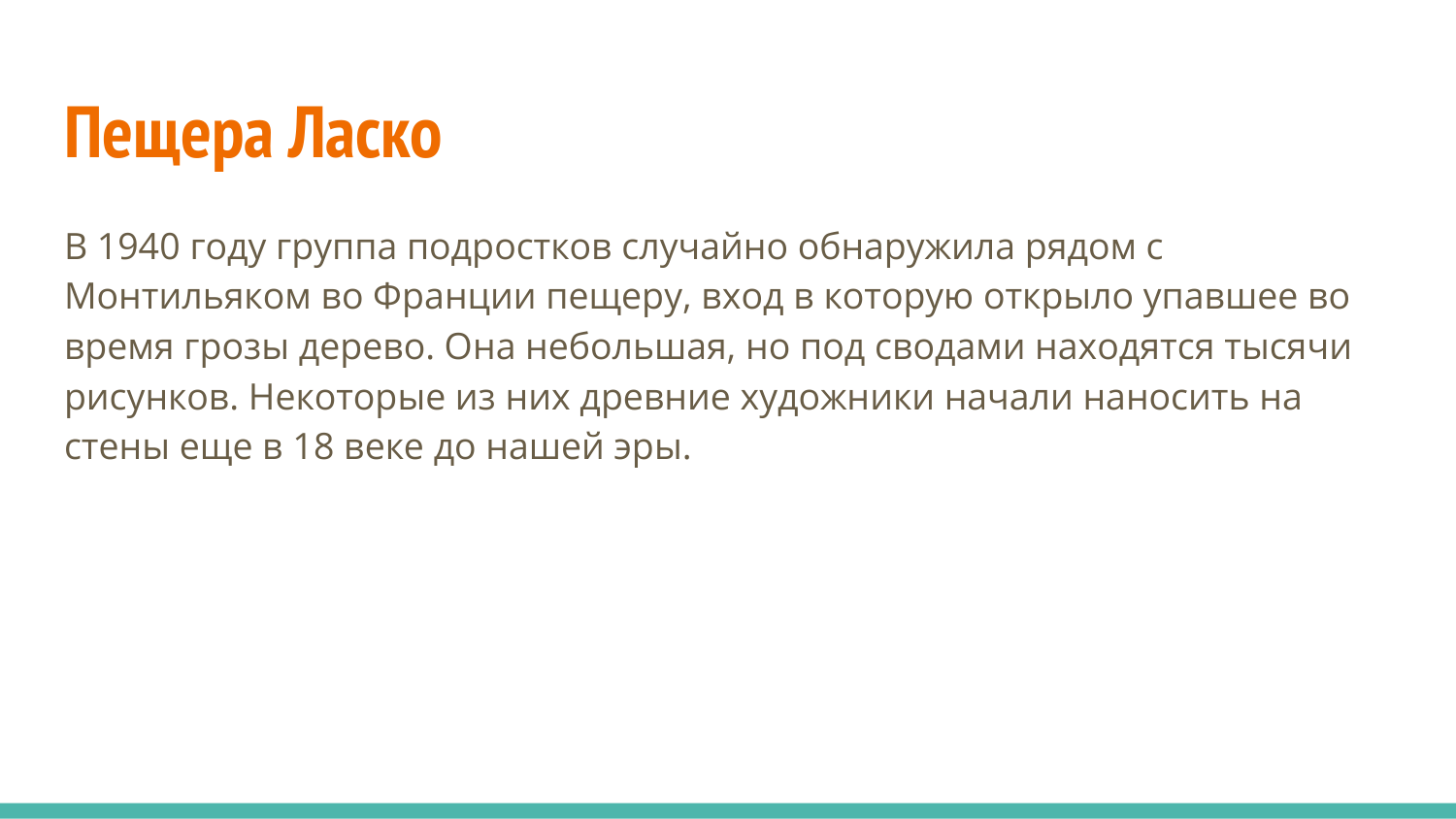

# Пещера Ласко
В 1940 году группа подростков случайно обнаружила рядом с Монтильяком во Франции пещеру, вход в которую открыло упавшее во время грозы дерево. Она небольшая, но под сводами находятся тысячи рисунков. Некоторые из них древние художники начали наносить на стены еще в 18 веке до нашей эры.